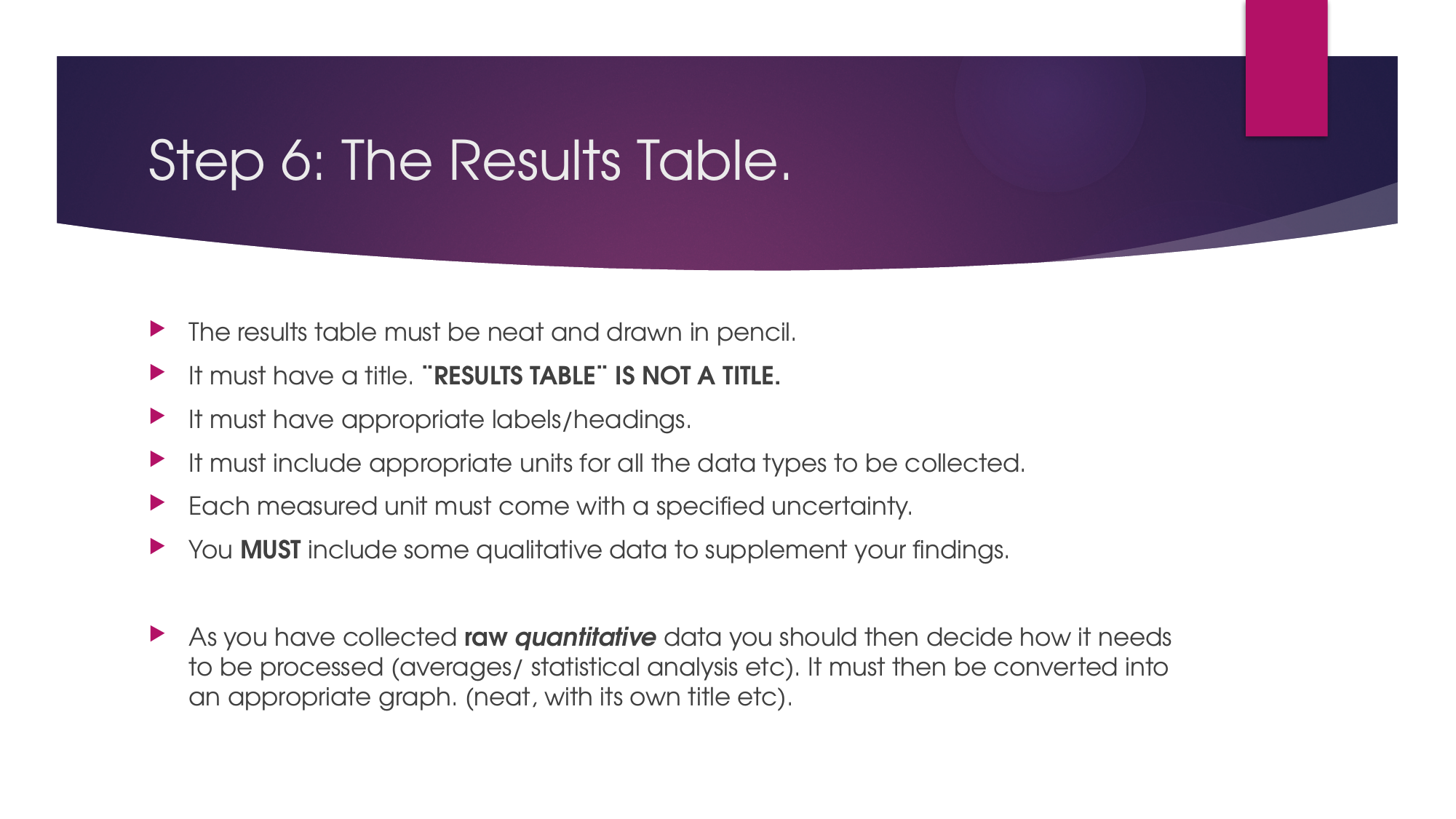

# Step 6: The Results Table.
The results table must be neat and drawn in pencil.
It must have a title. ¨RESULTS TABLE¨ IS NOT A TITLE.
It must have appropriate labels/headings.
It must include appropriate units for all the data types to be collected.
Each measured unit must come with a specified uncertainty.
You MUST include some qualitative data to supplement your findings.

As you have collected raw quantitative data you should then decide how it needs to be processed (averages/ statistical analysis etc). It must then be converted into an appropriate graph. (neat, with its own title etc).